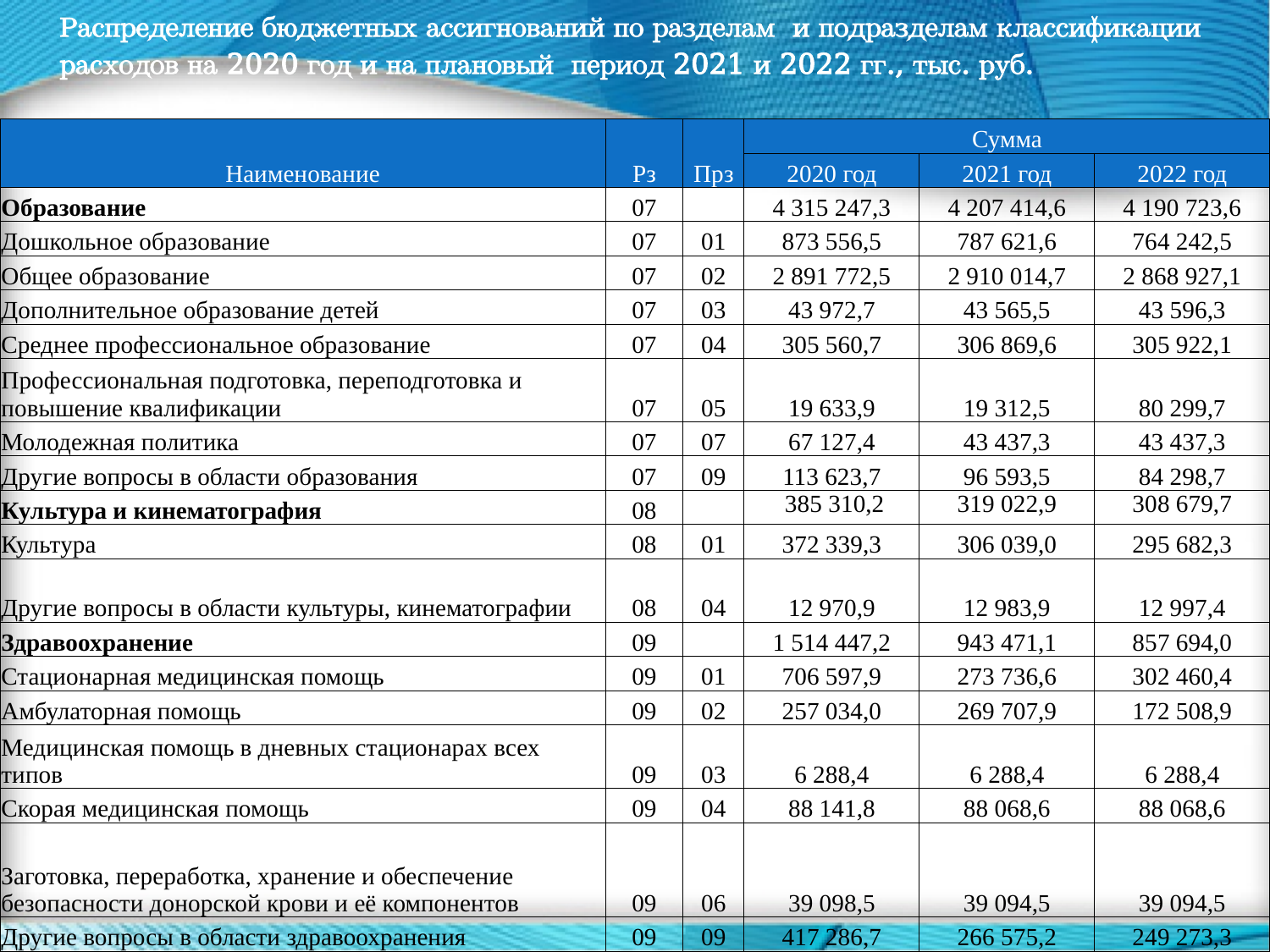

# Распределение бюджетных ассигнований по разделам  и подразделам классификации расходов на 2020 год и на плановый  период 2021 и 2022 гг., тыс. руб.
| Наименование | Рз | Прз | Сумма |  |  |
| --- | --- | --- | --- | --- | --- |
|  |  |  | 2020 год | 2021 год | 2022 год |
| Образование | 07 |  | 4 315 247,3 | 4 207 414,6 | 4 190 723,6 |
| Дошкольное образование | 07 | 01 | 873 556,5 | 787 621,6 | 764 242,5 |
| Общее образование | 07 | 02 | 2 891 772,5 | 2 910 014,7 | 2 868 927,1 |
| Дополнительное образование детей | 07 | 03 | 43 972,7 | 43 565,5 | 43 596,3 |
| Среднее профессиональное образование | 07 | 04 | 305 560,7 | 306 869,6 | 305 922,1 |
| Профессиональная подготовка, переподготовка и повышение квалификации | 07 | 05 | 19 633,9 | 19 312,5 | 80 299,7 |
| Молодежная политика | 07 | 07 | 67 127,4 | 43 437,3 | 43 437,3 |
| Другие вопросы в области образования | 07 | 09 | 113 623,7 | 96 593,5 | 84 298,7 |
| Культура и кинематография | 08 |  | 385 310,2 | 319 022,9 | 308 679,7 |
| Культура | 08 | 01 | 372 339,3 | 306 039,0 | 295 682,3 |
| Другие вопросы в области культуры, кинематографии | 08 | 04 | 12 970,9 | 12 983,9 | 12 997,4 |
| Здравоохранение | 09 |  | 1 514 447,2 | 943 471,1 | 857 694,0 |
| Стационарная медицинская помощь | 09 | 01 | 706 597,9 | 273 736,6 | 302 460,4 |
| Амбулаторная помощь | 09 | 02 | 257 034,0 | 269 707,9 | 172 508,9 |
| Медицинская помощь в дневных стационарах всех типов | 09 | 03 | 6 288,4 | 6 288,4 | 6 288,4 |
| Скорая медицинская помощь | 09 | 04 | 88 141,8 | 88 068,6 | 88 068,6 |
| Заготовка, переработка, хранение и обеспечение безопасности донорской крови и её компонентов | 09 | 06 | 39 098,5 | 39 094,5 | 39 094,5 |
| Другие вопросы в области здравоохранения | 09 | 09 | 417 286,7 | 266 575,2 | 249 273,3 |